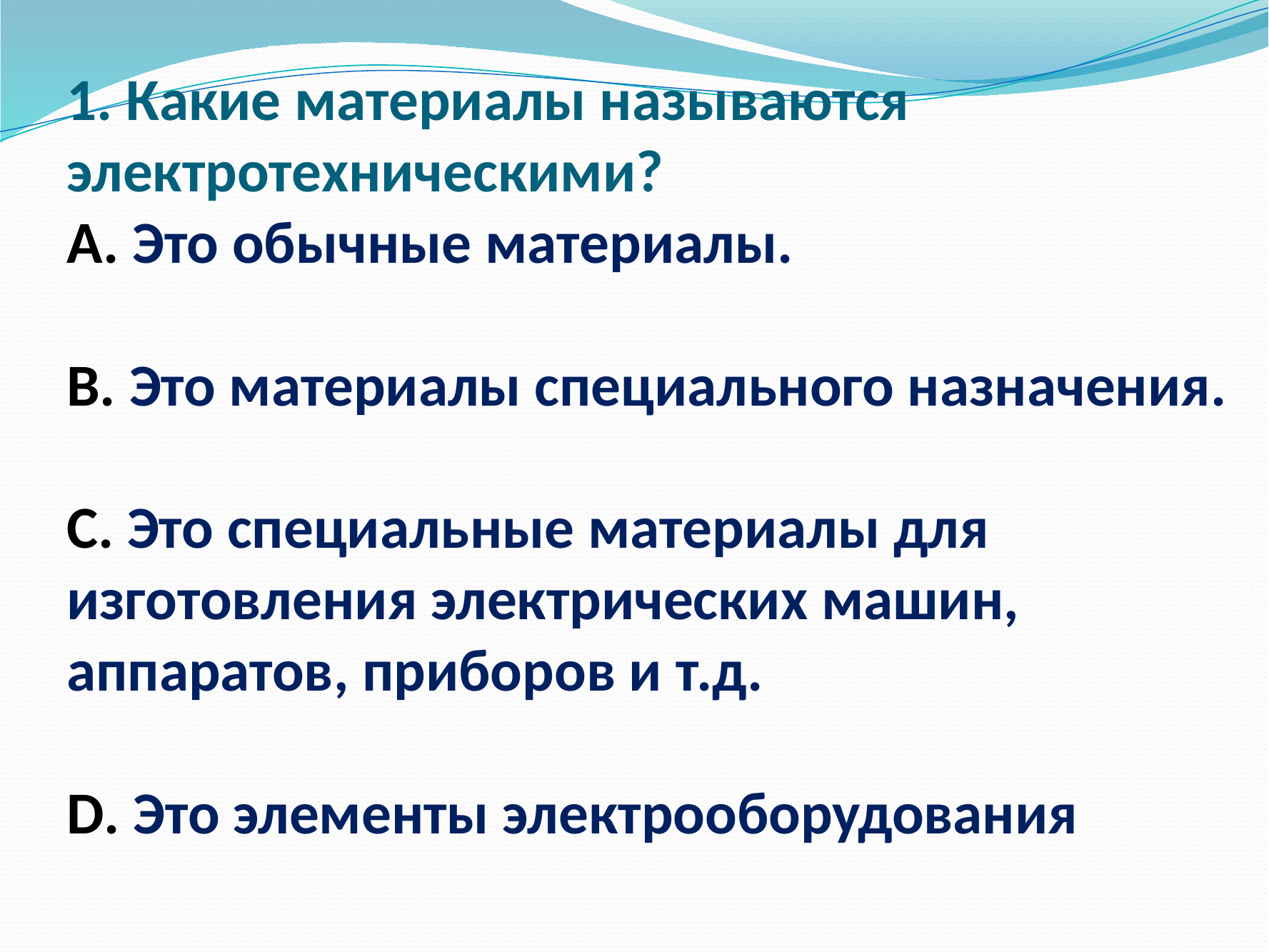

# 1. Какие материалы называются электротехническими? А. Это обычные материалы. В. Это материалы специального назначения. С. Это специальные материалы для изготовления электрических машин, аппаратов, приборов и т.д. D. Это элементы электрооборудования